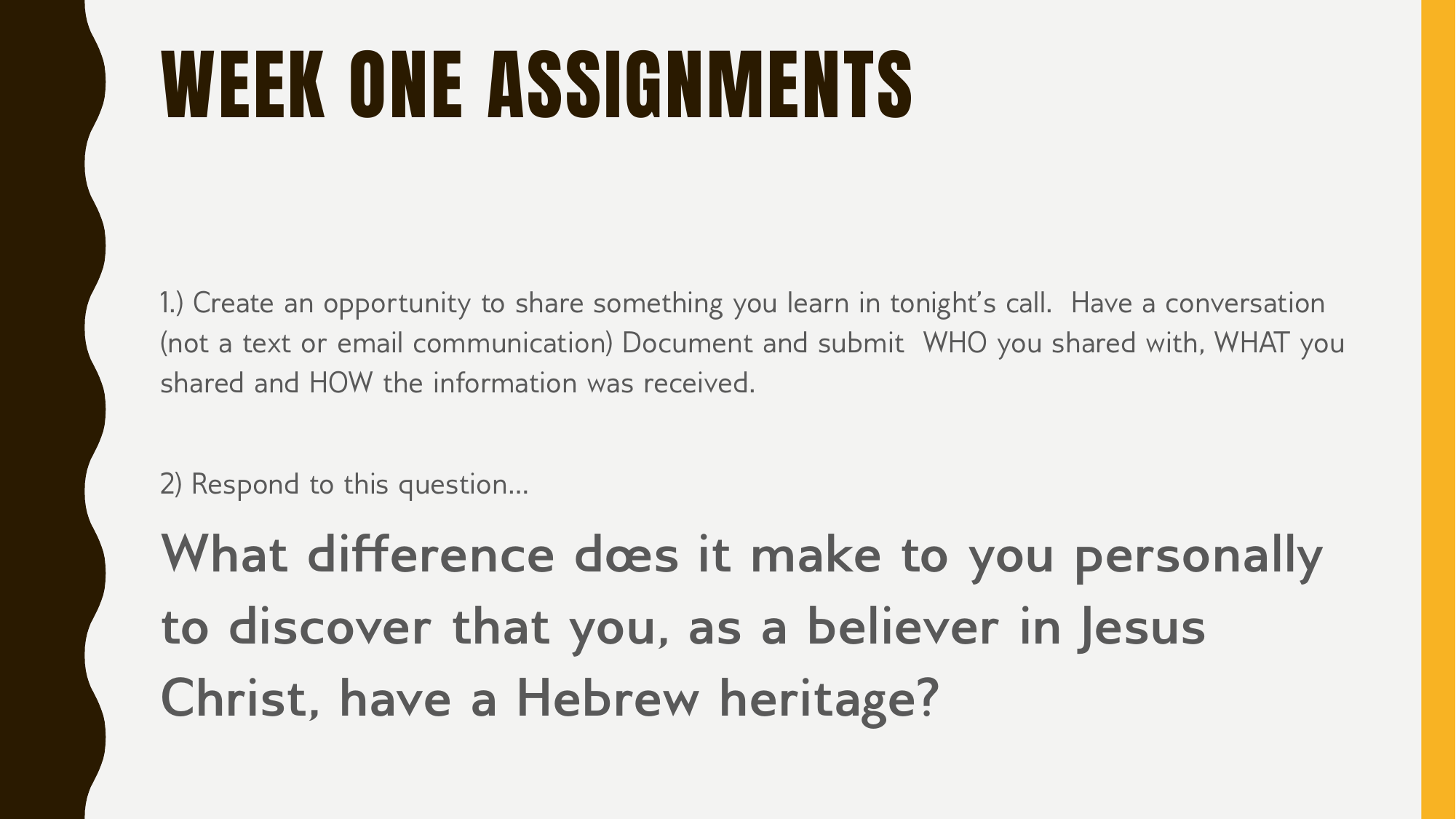

# Week one assignments
1.) Create an opportunity to share something you learn in tonight’s call.  Have a conversation (not a text or email communication) Document and submit  WHO you shared with, WHAT you shared and HOW the information was received.

2) Respond to this question…
What difference does it make to you personally to discover that you, as a believer in Jesus Christ, have a Hebrew heritage?